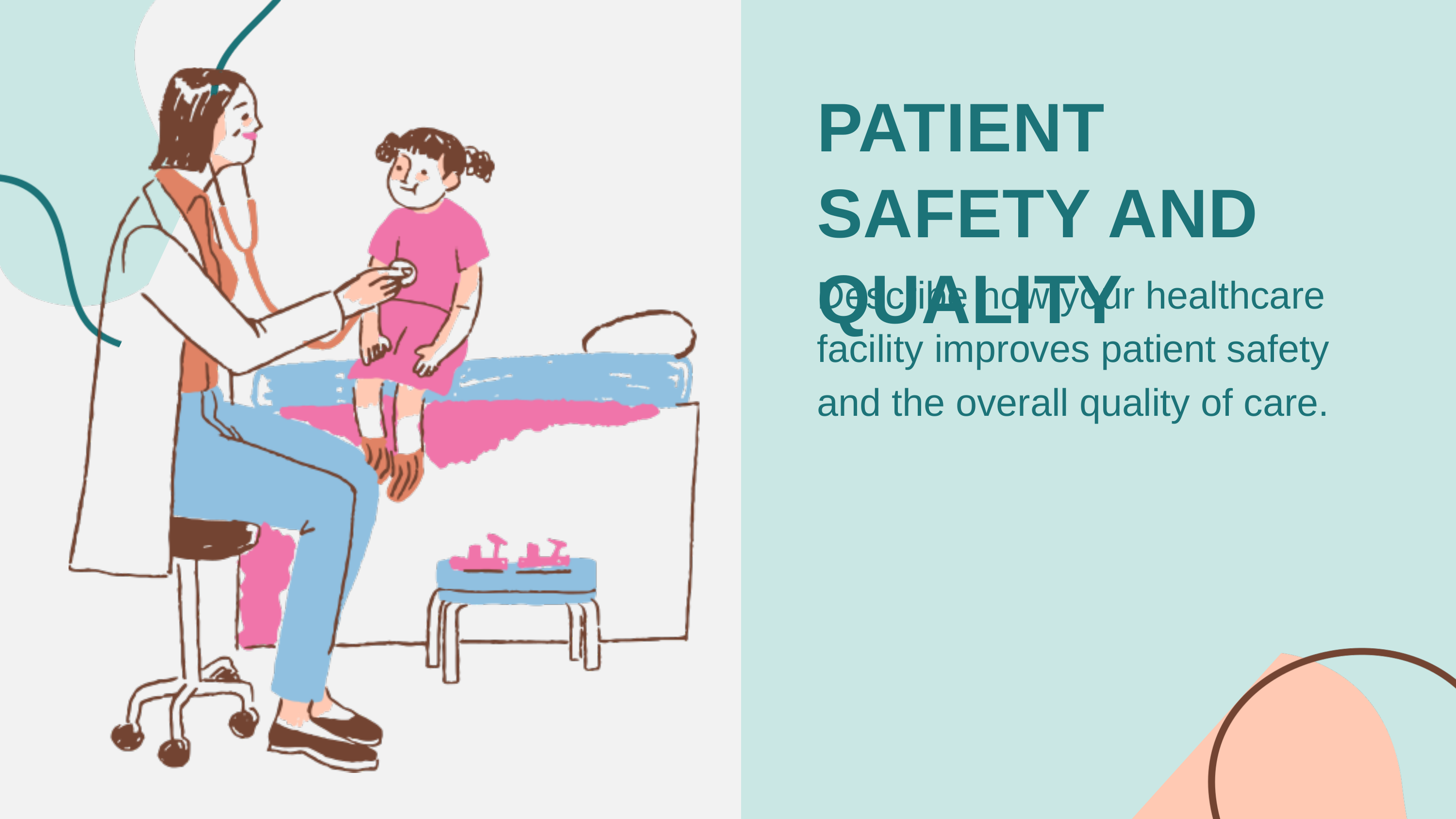

PATIENT SAFETY AND QUALITY
Describe how your healthcare facility improves patient safety and the overall quality of care.